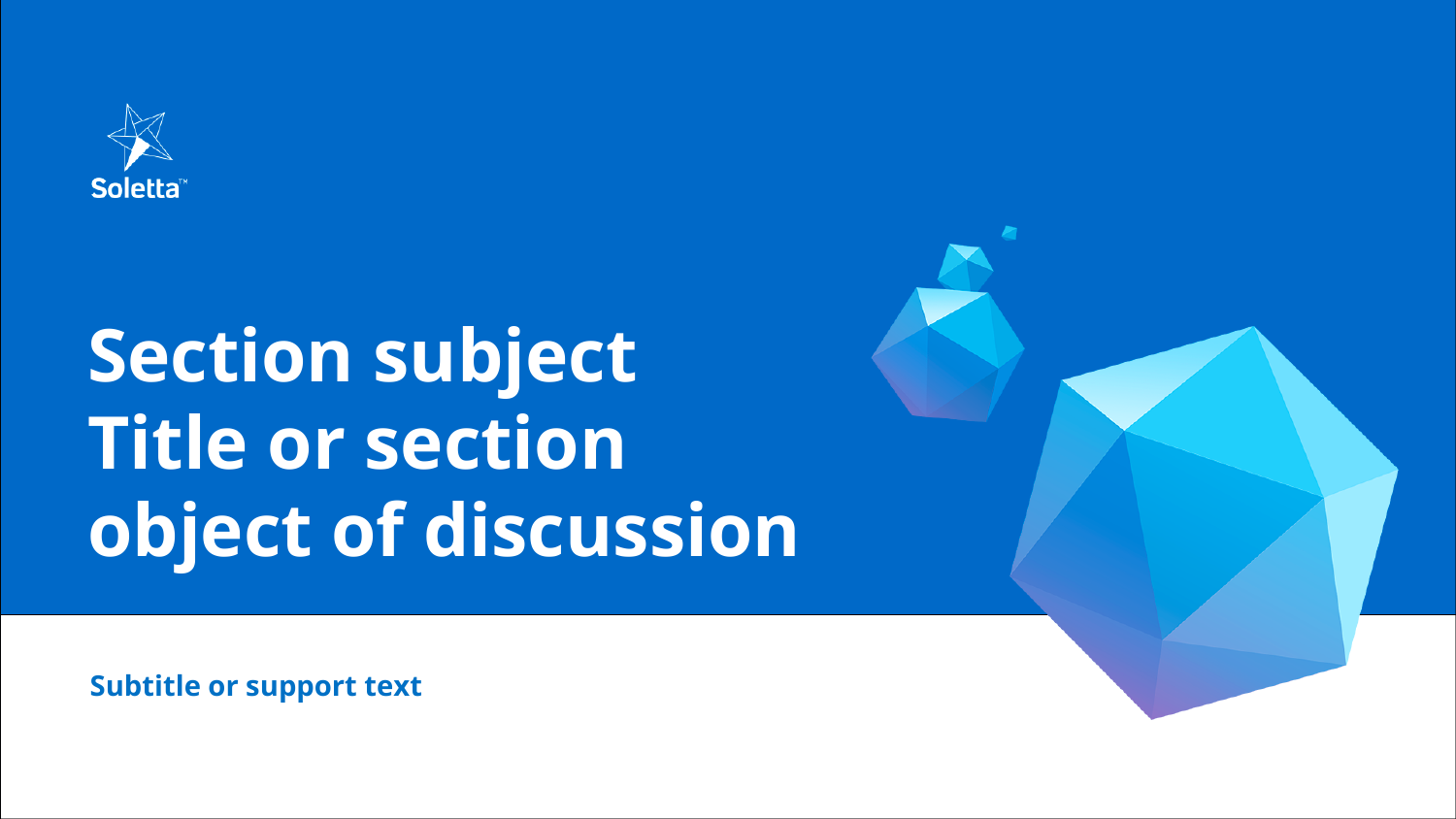

# Section subject
Title or section object of discussion
Subtitle or support text